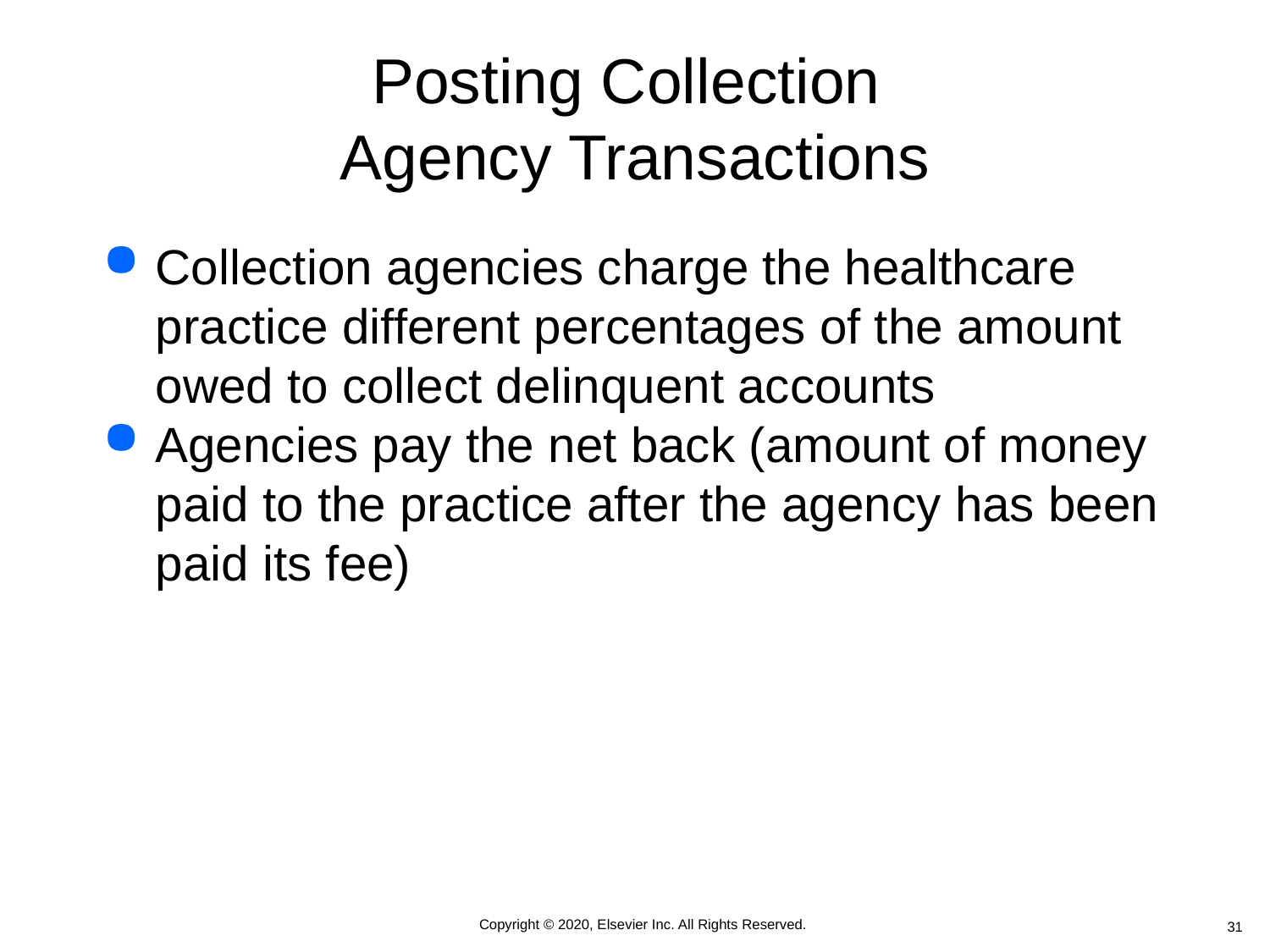

# Posting Collection Agency Transactions
Collection agencies charge the healthcare practice different percentages of the amount owed to collect delinquent accounts
Agencies pay the net back (amount of money paid to the practice after the agency has been paid its fee)